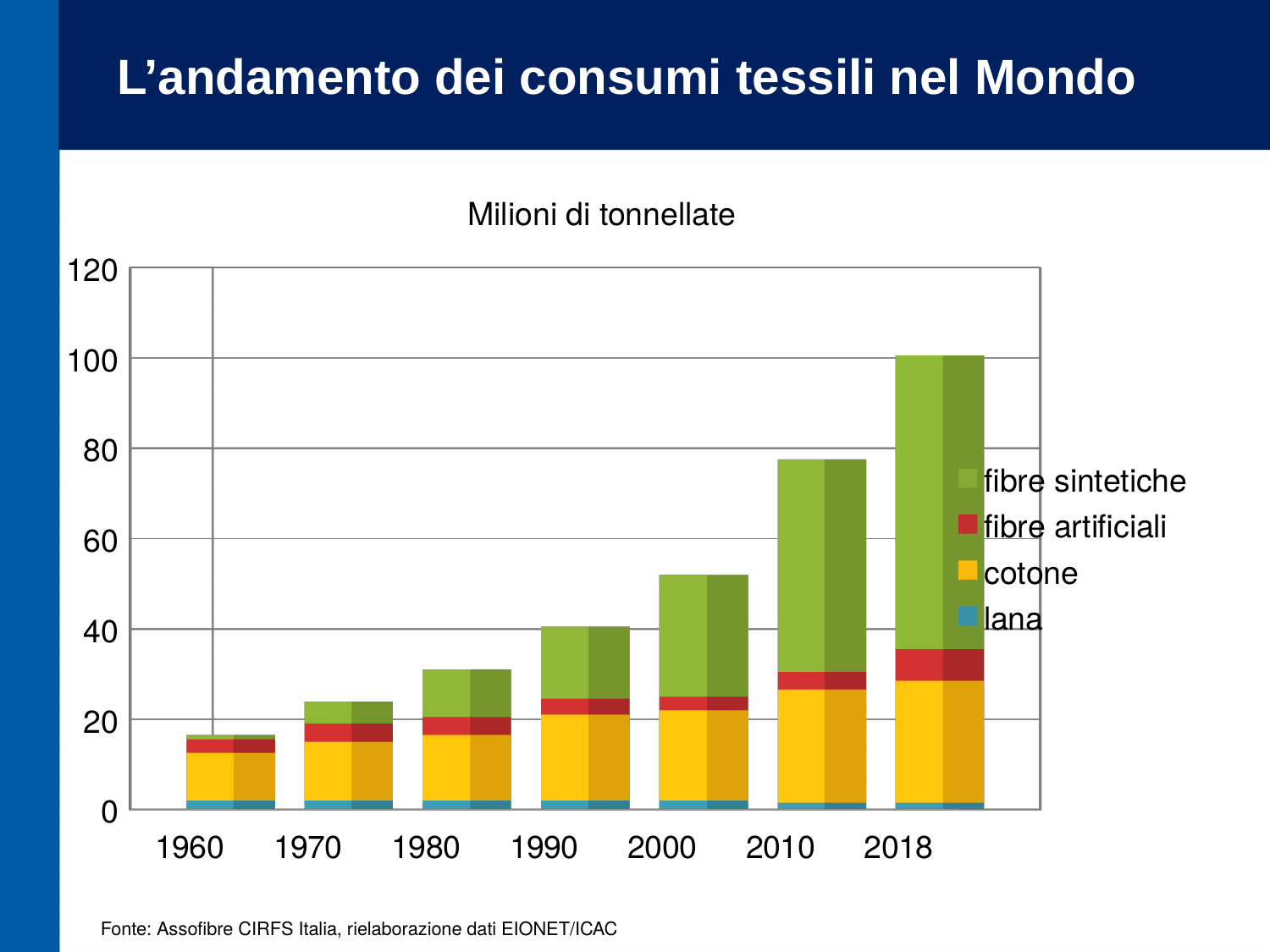

L’andamento dei consumi tessili nel Mondo
Milioni di tonnellate

[unsupported chart]

Fonte: Assofibre CIRFS Italia, rielaborazione dati EIONET/ICAC